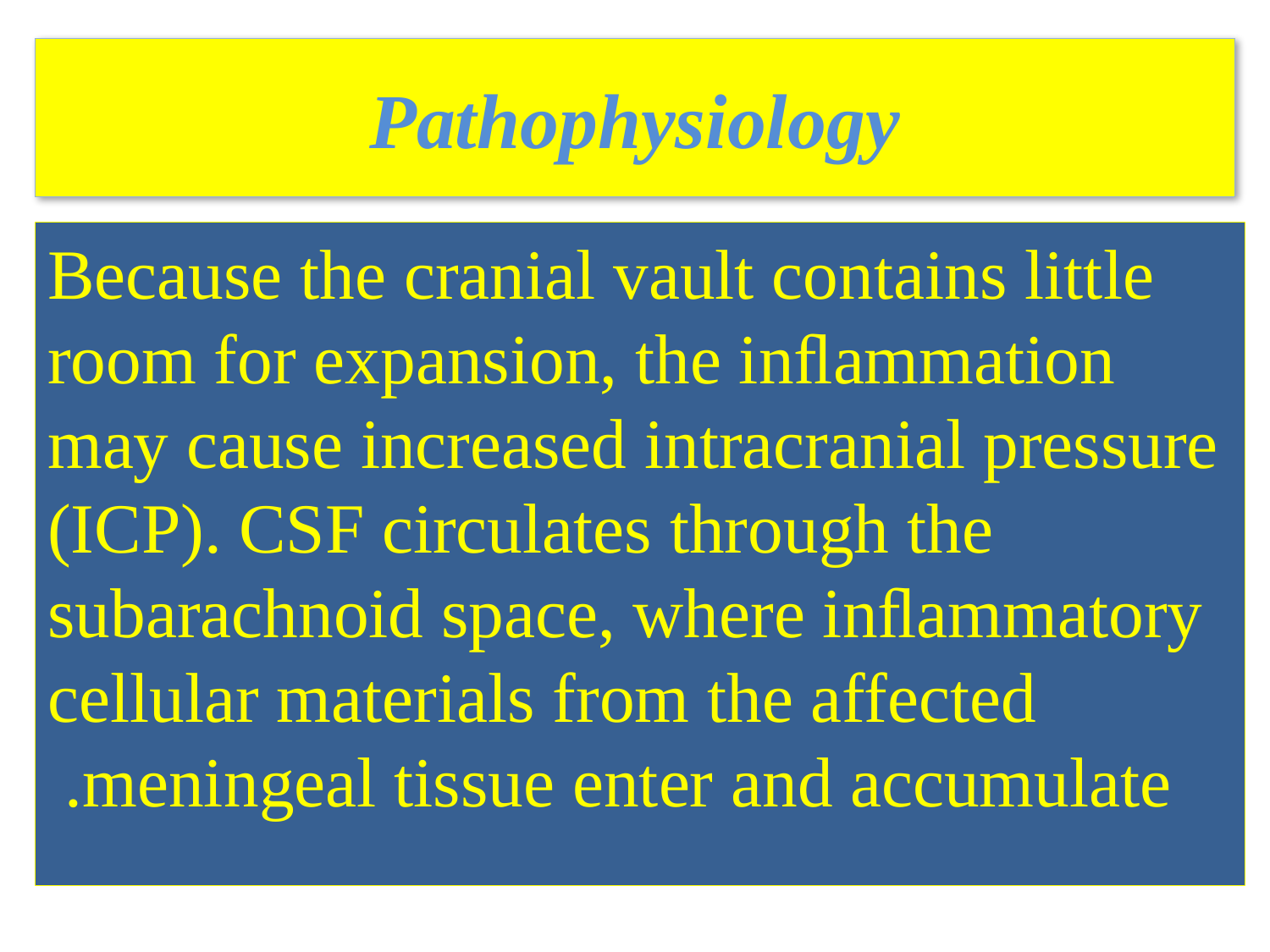

# Pathophysiology
Because the cranial vault contains little room for expansion, the inﬂammation may cause increased intracranial pressure (ICP). CSF circulates through the subarachnoid space, where inﬂammatory cellular materials from the affected meningeal tissue enter and accumulate.